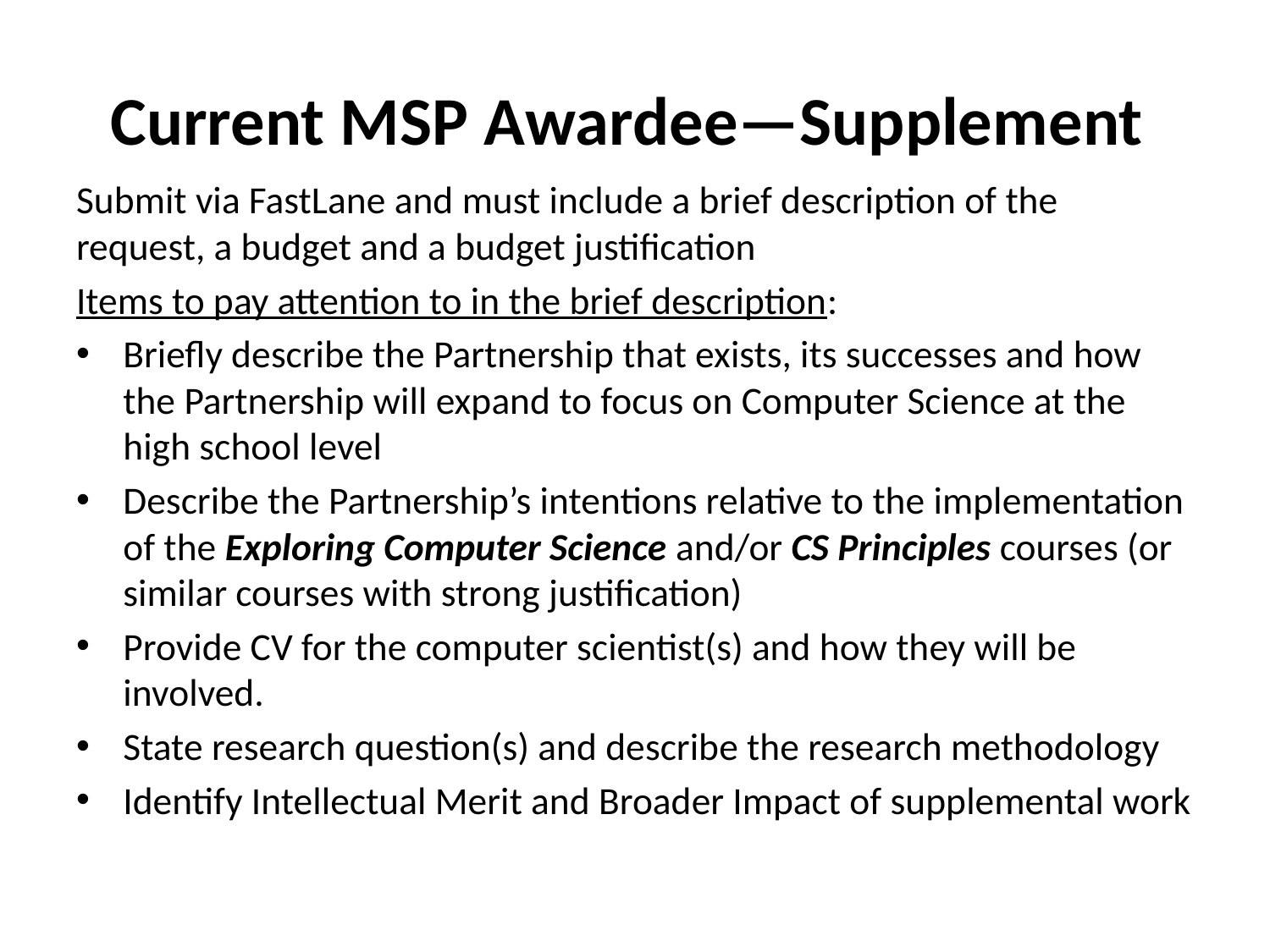

# Current MSP Awardee—Supplement
Submit via FastLane and must include a brief description of the request, a budget and a budget justification
Items to pay attention to in the brief description:
Briefly describe the Partnership that exists, its successes and how the Partnership will expand to focus on Computer Science at the high school level
Describe the Partnership’s intentions relative to the implementation of the Exploring Computer Science and/or CS Principles courses (or similar courses with strong justification)
Provide CV for the computer scientist(s) and how they will be involved.
State research question(s) and describe the research methodology
Identify Intellectual Merit and Broader Impact of supplemental work